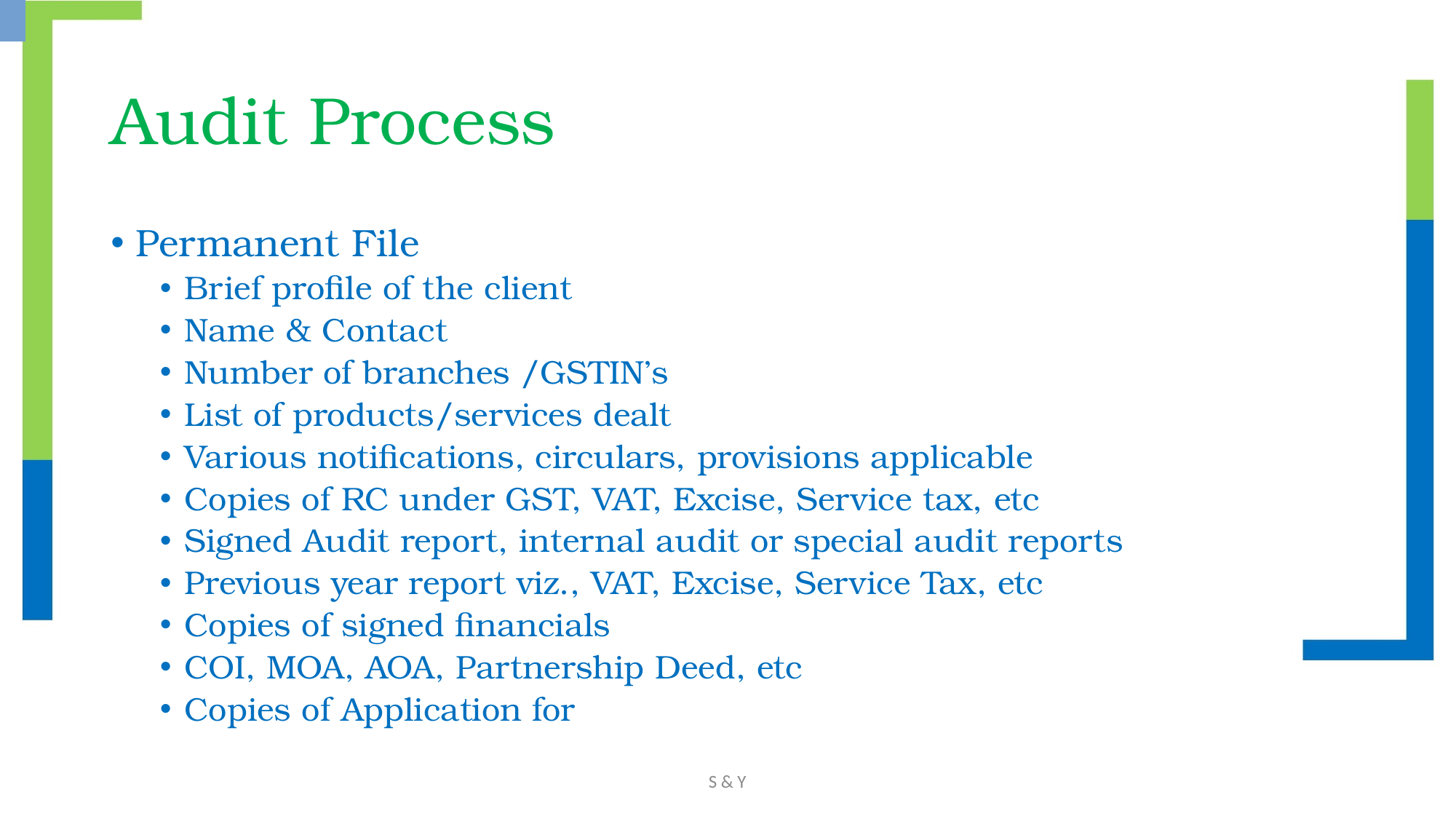

# Audit Process
Permanent File
Brief profile of the client
Name & Contact
Number of branches /GSTIN’s
List of products/services dealt
Various notifications, circulars, provisions applicable
Copies of RC under GST, VAT, Excise, Service tax, etc
Signed Audit report, internal audit or special audit reports
Previous year report viz., VAT, Excise, Service Tax, etc
Copies of signed financials
COI, MOA, AOA, Partnership Deed, etc
Copies of Application for

S & Y